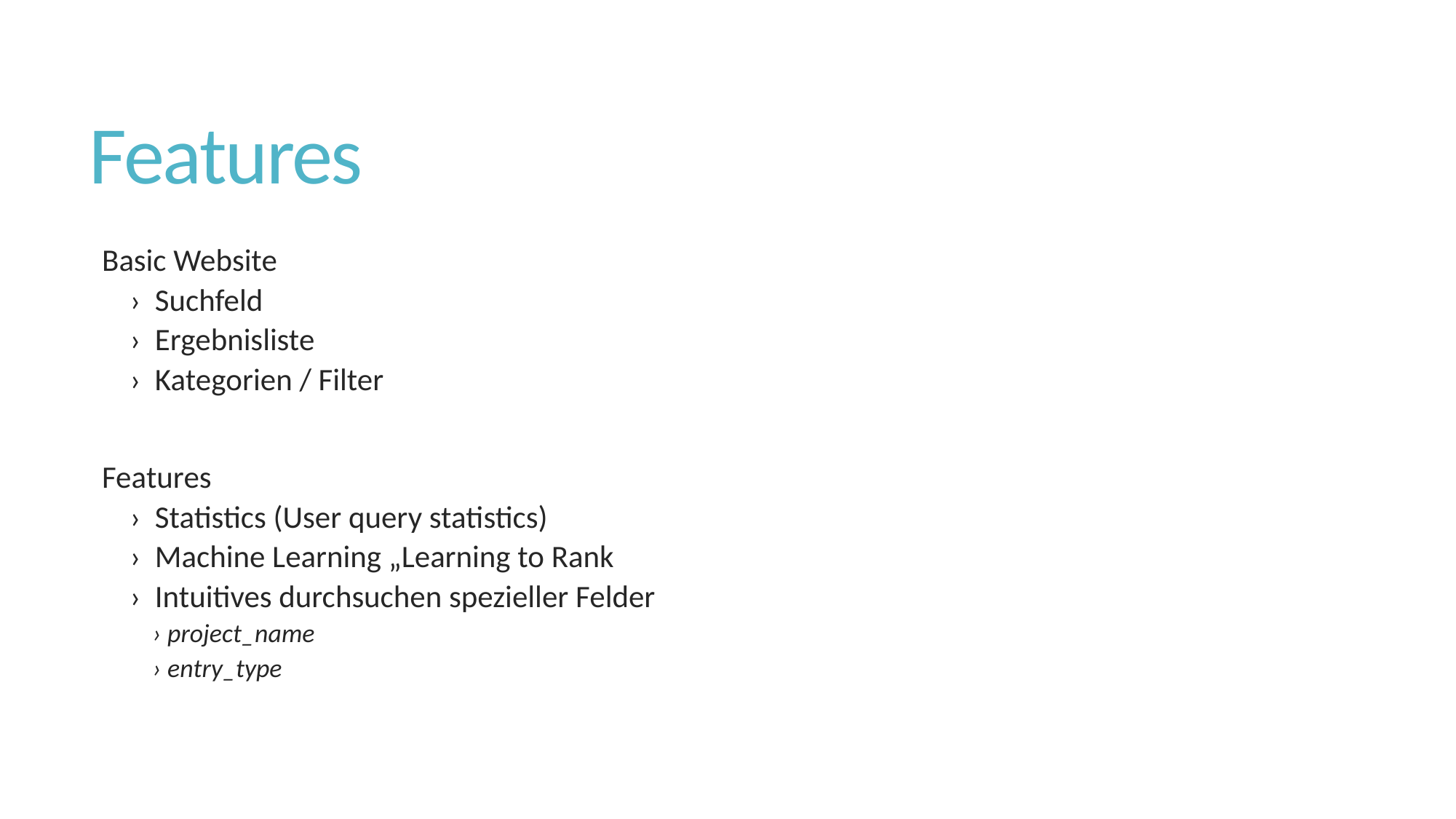

# Features
Basic Website
›  Suchfeld
›  Ergebnisliste
›  Kategorien / Filter

Features
›  Statistics (User query statistics)
›  Machine Learning „Learning to Rank
›  Intuitives durchsuchen spezieller Felder
› project_name
› entry_type